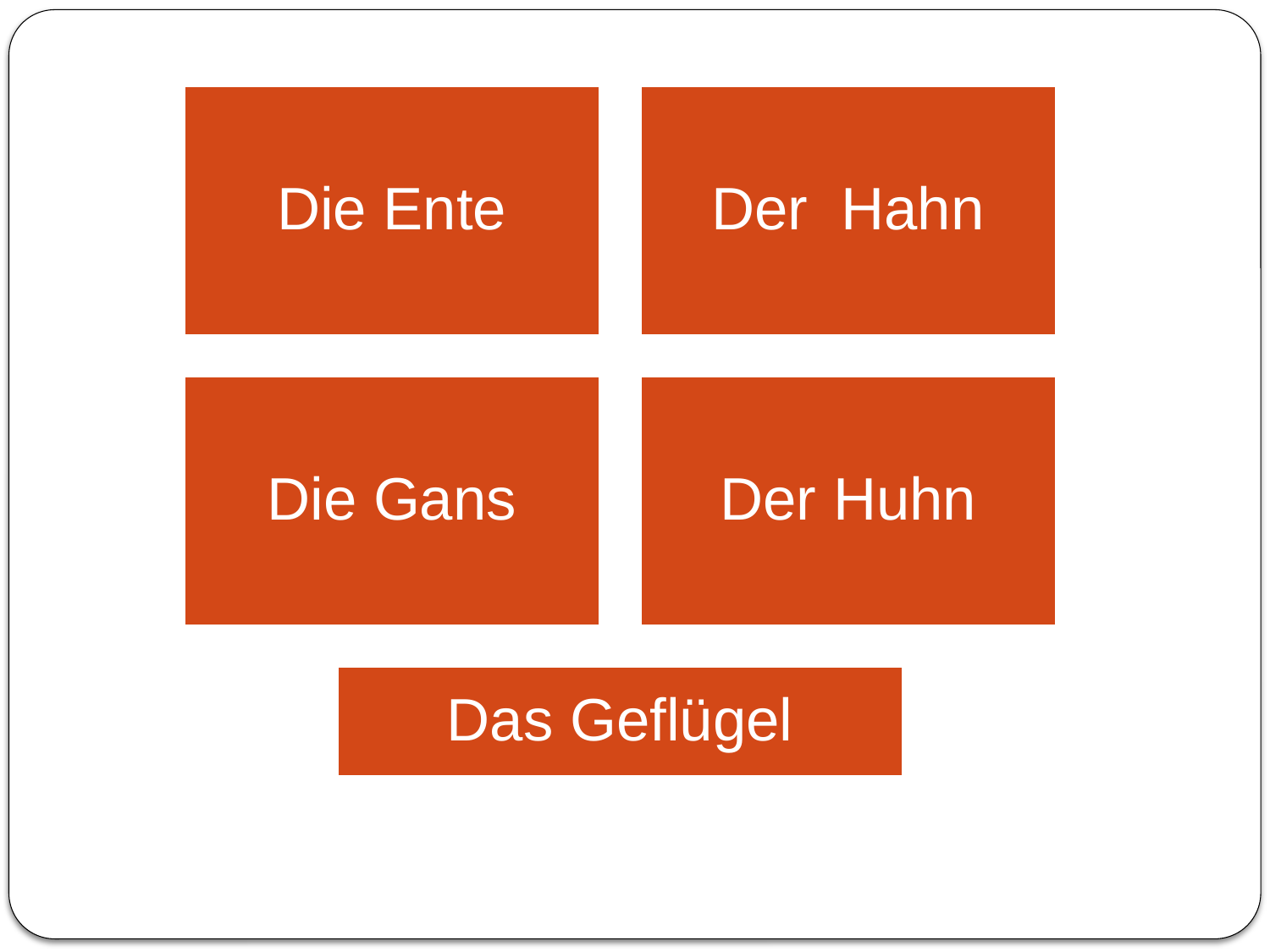

Die Ente
Der  Hahn
Die Gans
Der Huhn
Das Geflügel